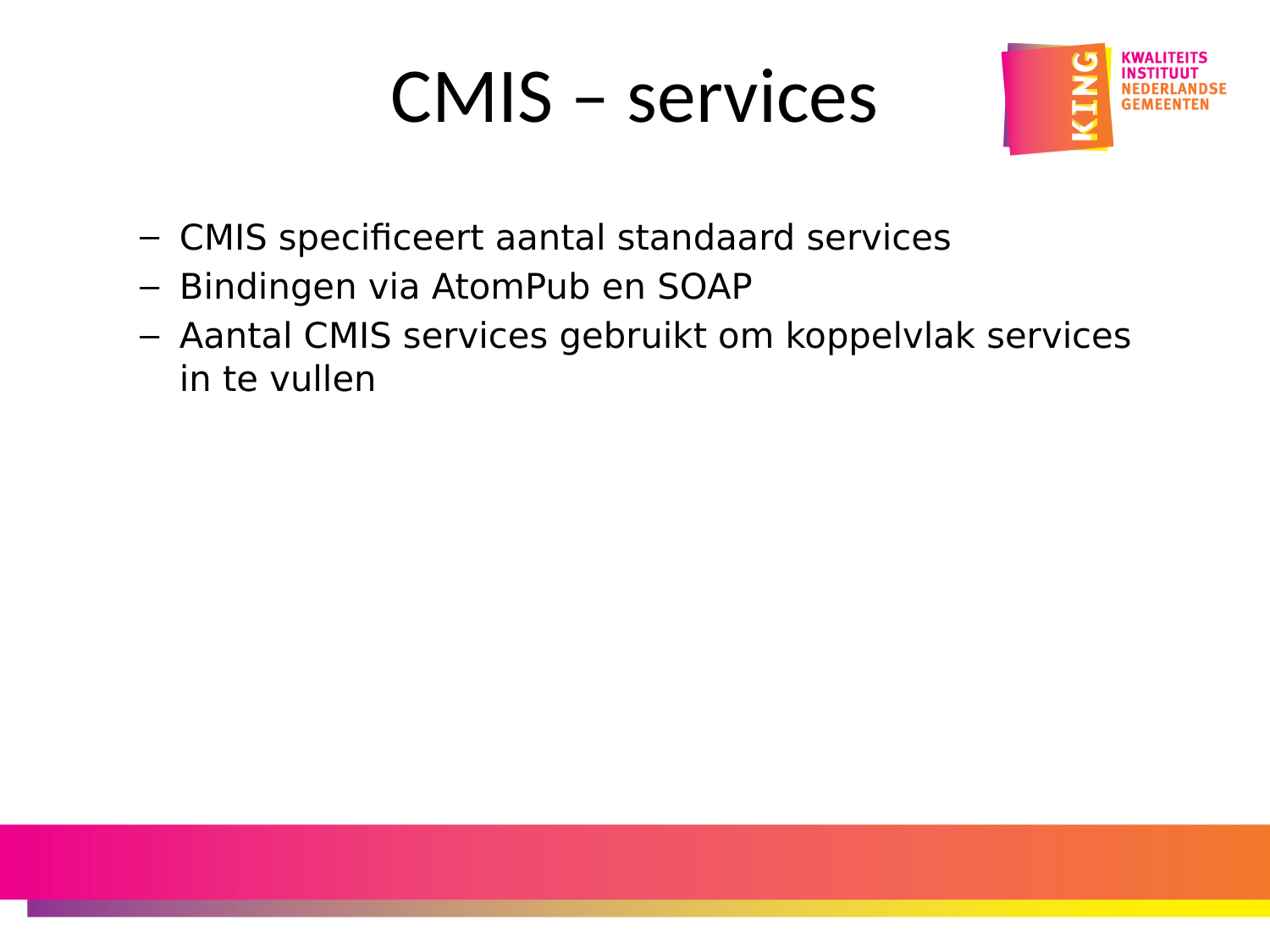

# CMIS – services
CMIS specificeert aantal standaard services
Bindingen via AtomPub en SOAP
Aantal CMIS services gebruikt om koppelvlak services
in te vullen